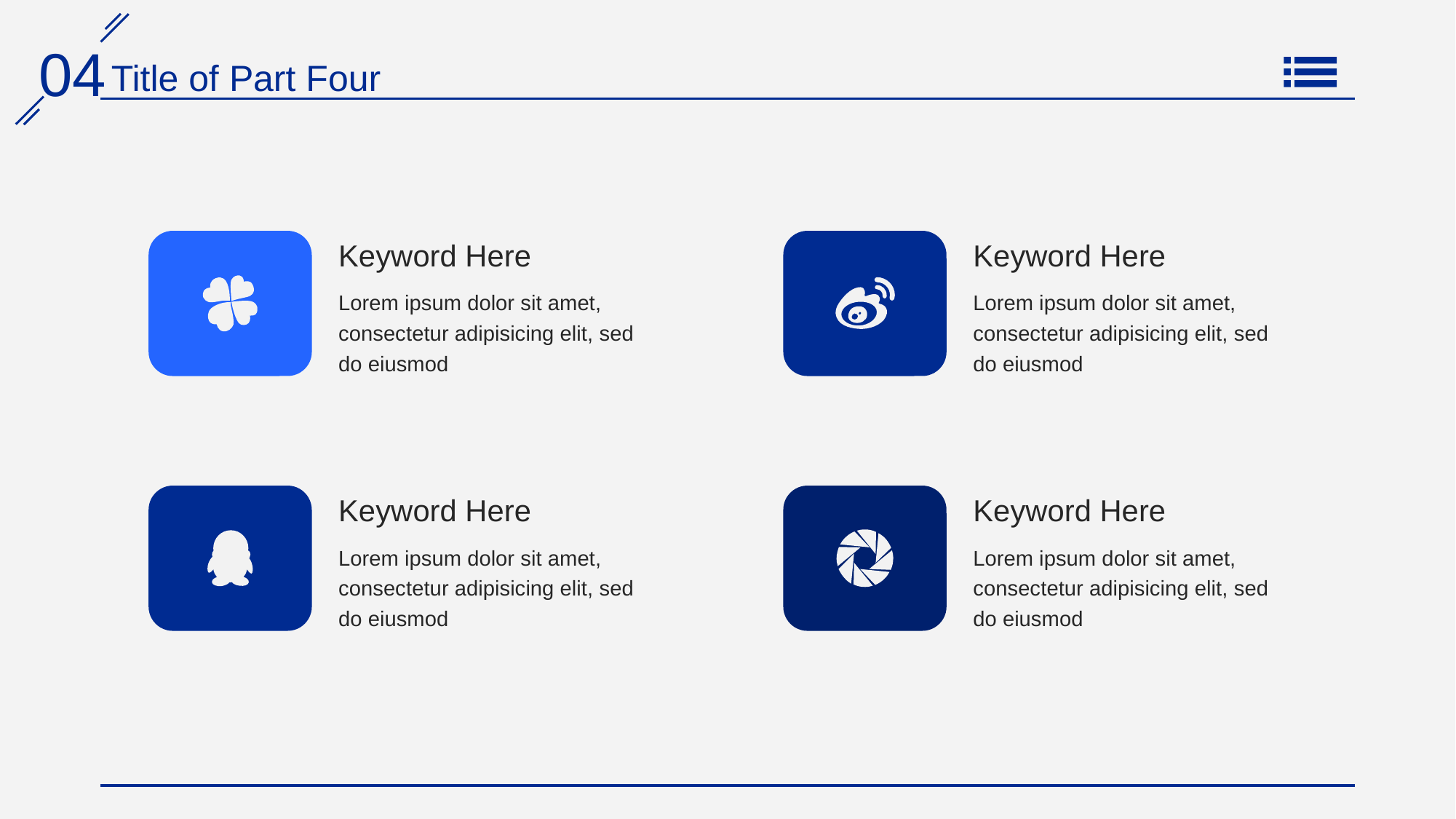

Keyword Here
Keyword Here

Lorem ipsum dolor sit amet, consectetur adipisicing elit, sed do eiusmod
Lorem ipsum dolor sit amet, consectetur adipisicing elit, sed do eiusmod
Keyword Here
Keyword Here

Lorem ipsum dolor sit amet, consectetur adipisicing elit, sed do eiusmod
Lorem ipsum dolor sit amet, consectetur adipisicing elit, sed do eiusmod